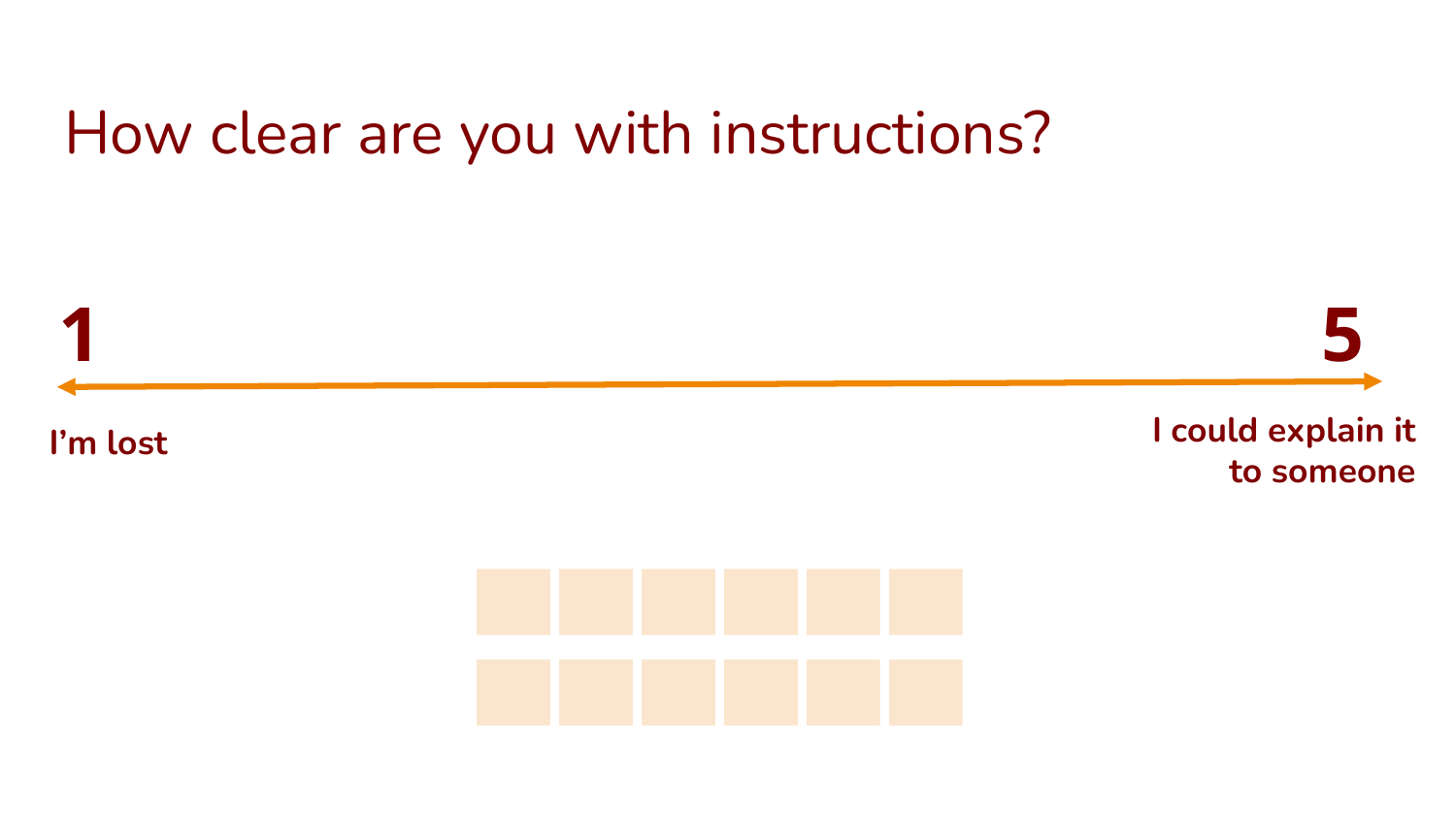

How clear are you with instructions?
1
5
I could explain it to someone
I’m lost